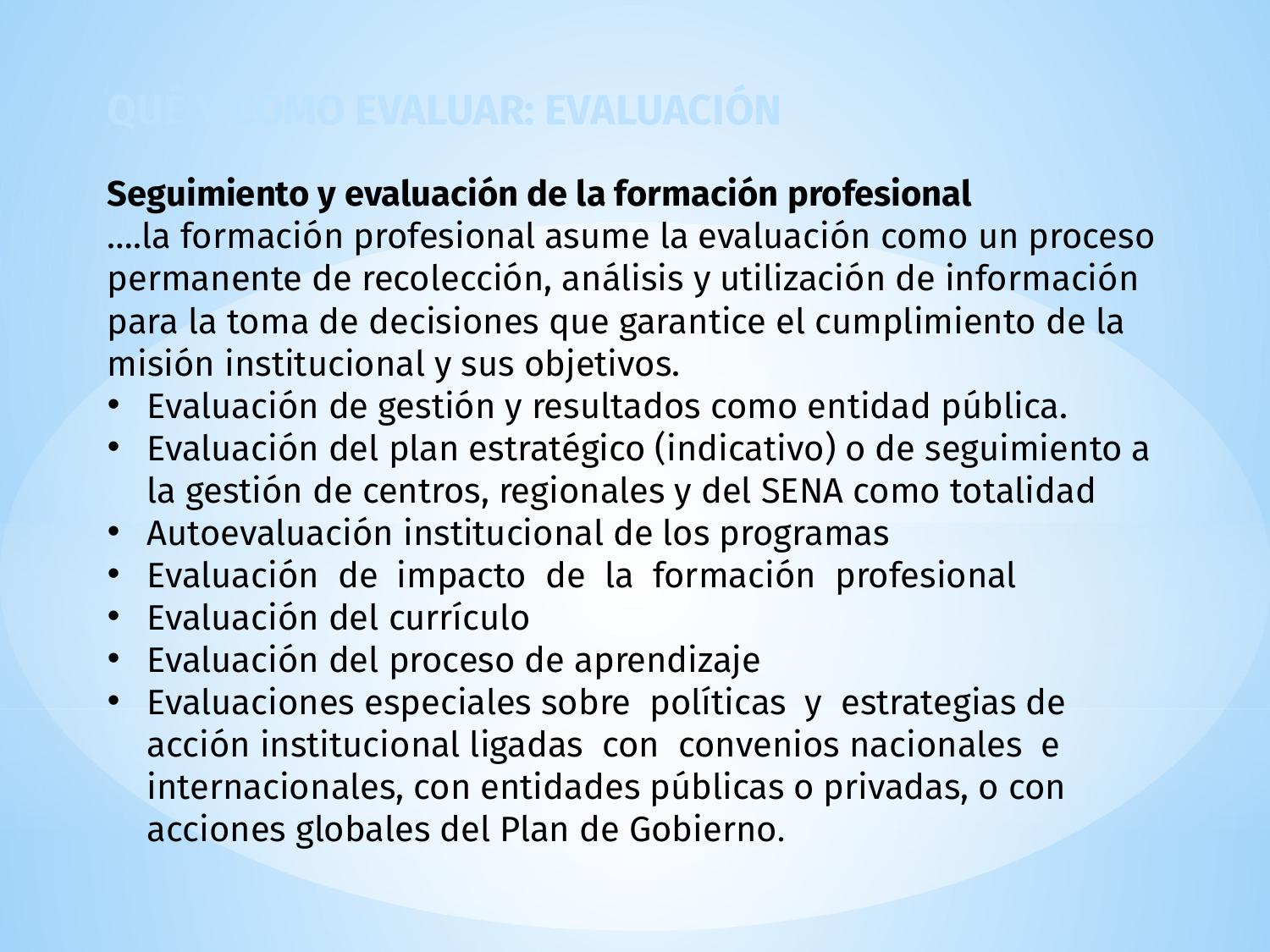

QUÉ Y CÓMO EVALUAR: EVALUACIÓN

Seguimiento y evaluación de la formación profesional
….la formación profesional asume la evaluación como un proceso permanente de recolección, análisis y utilización de información para la toma de decisiones que garantice el cumplimiento de la misión institucional y sus objetivos.
Evaluación de gestión y resultados como entidad pública.
Evaluación del plan estratégico (indicativo) o de seguimiento a la gestión de centros, regionales y del SENA como totalidad
Autoevaluación institucional de los programas
Evaluación  de  impacto  de  la  formación  profesional
Evaluación del currículo
Evaluación del proceso de aprendizaje
Evaluaciones especiales sobre  políticas  y  estrategias de  acción institucional ligadas  con  convenios nacionales  e  internacionales, con entidades públicas o privadas, o con acciones globales del Plan de Gobierno.